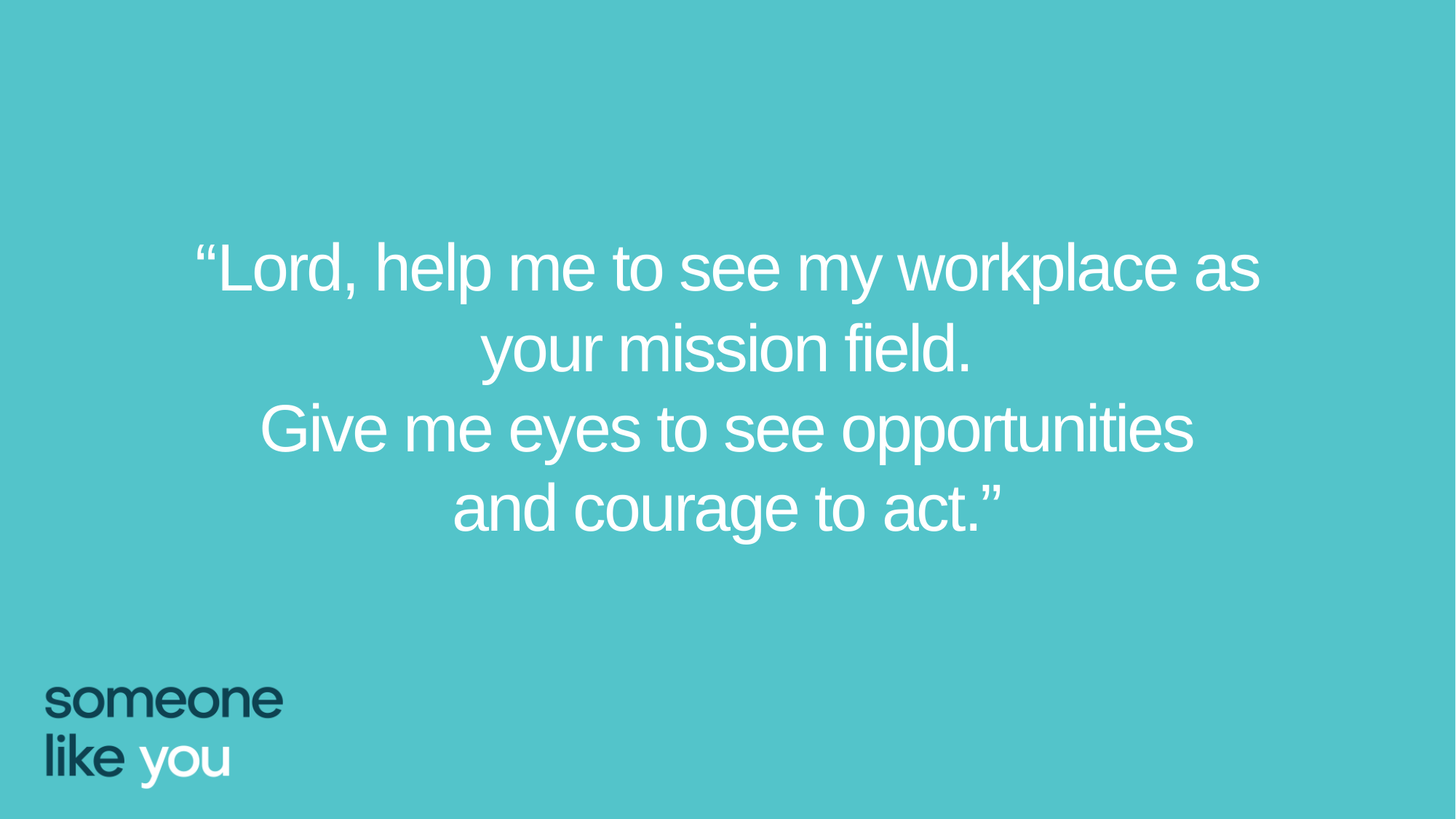

“Lord, help me to see my workplace as your mission field.
Give me eyes to see opportunities
and courage to act.”